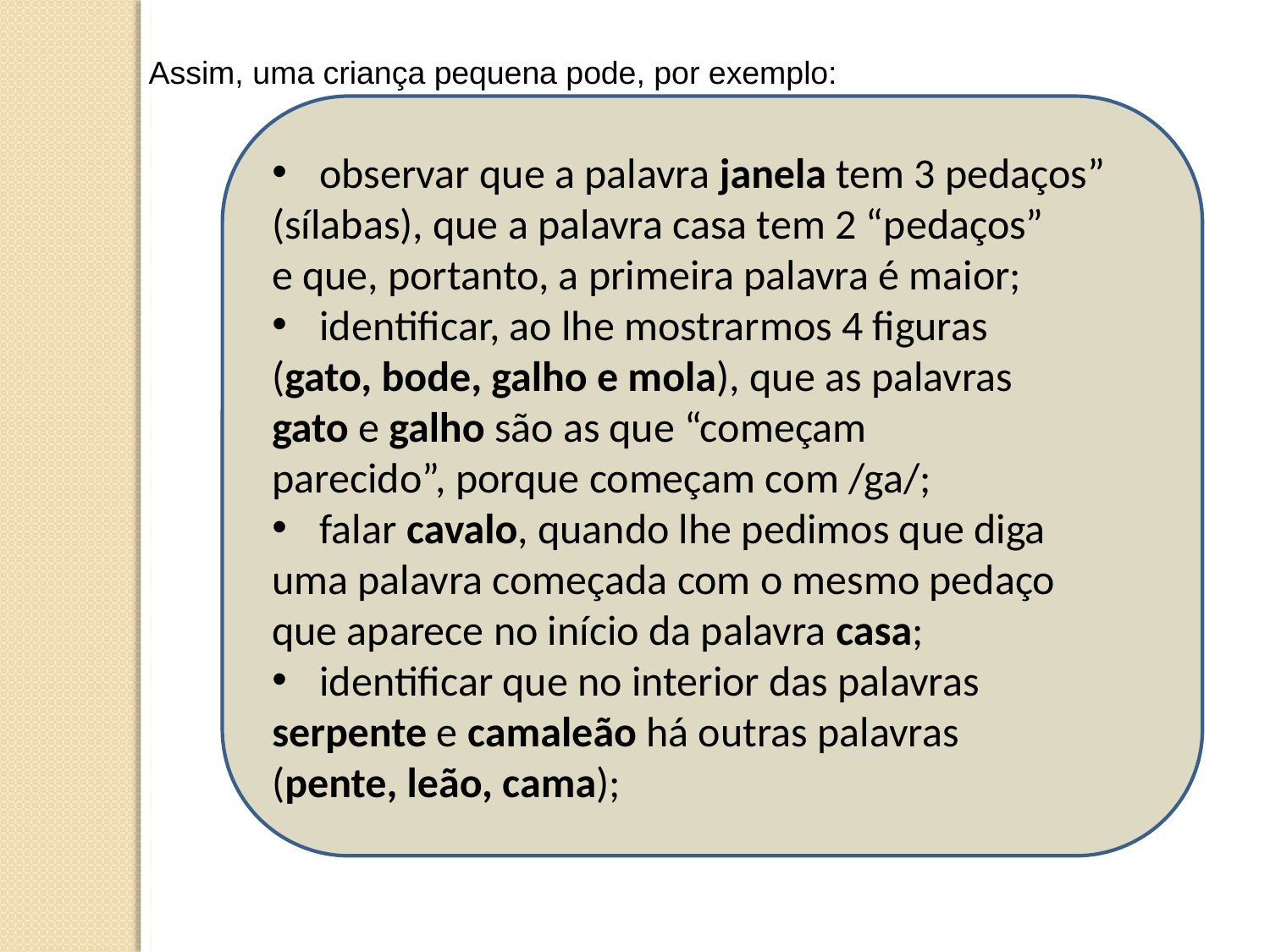

Assim, uma criança pequena pode, por exemplo:
observar que a palavra janela tem 3 pedaços”
(sílabas), que a palavra casa tem 2 “pedaços”
e que, portanto, a primeira palavra é maior;
identificar, ao lhe mostrarmos 4 figuras
(gato, bode, galho e mola), que as palavras
gato e galho são as que “começam
parecido”, porque começam com /ga/;
falar cavalo, quando lhe pedimos que diga
uma palavra começada com o mesmo pedaço
que aparece no início da palavra casa;
identificar que no interior das palavras
serpente e camaleão há outras palavras
(pente, leão, cama);